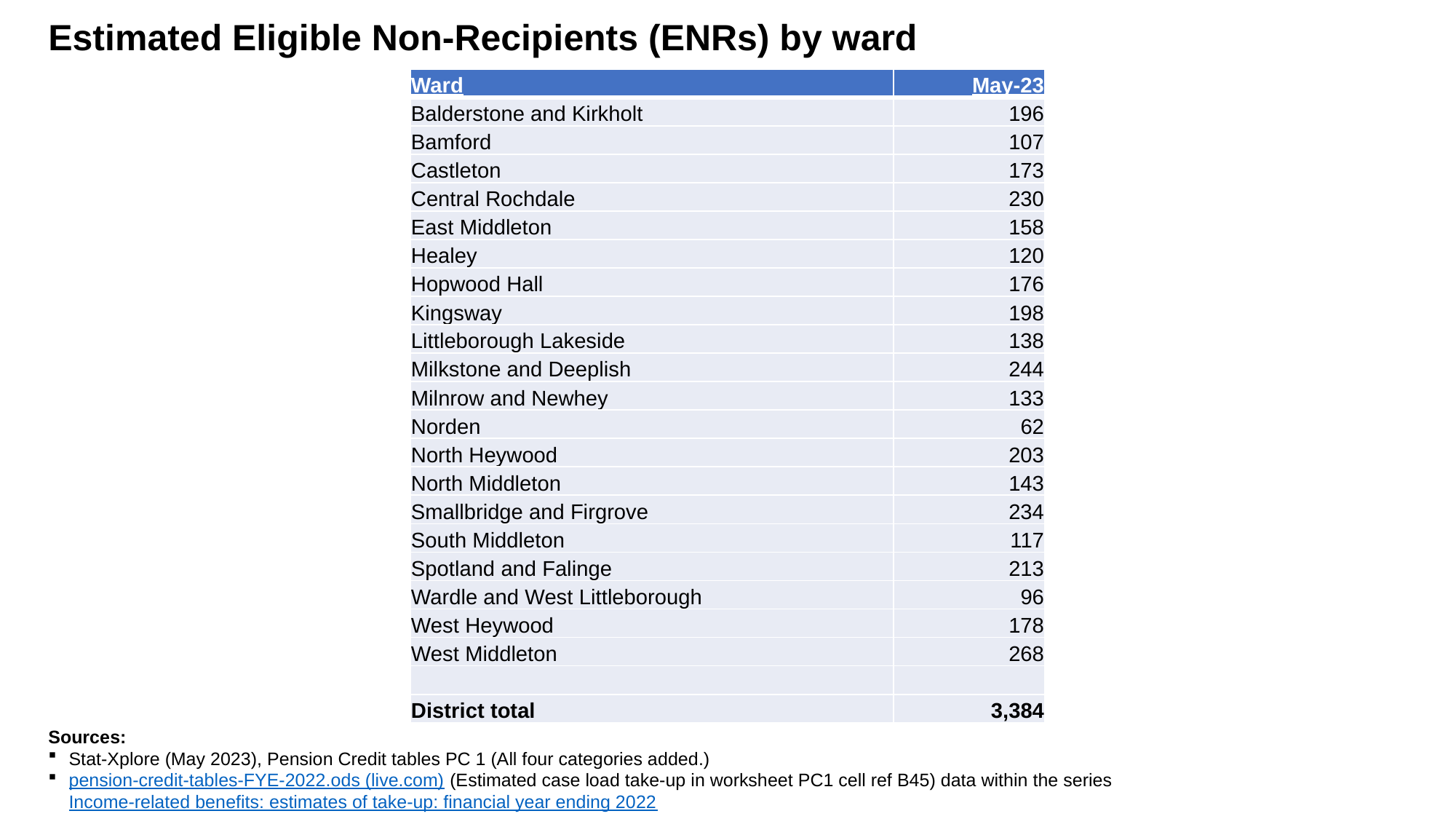

Estimated Eligible Non-recipients by ward
Estimated Eligible Non-Recipients (ENRs) by ward
| Ward | May-23 |
| --- | --- |
| Balderstone and Kirkholt | 196 |
| Bamford | 107 |
| Castleton | 173 |
| Central Rochdale | 230 |
| East Middleton | 158 |
| Healey | 120 |
| Hopwood Hall | 176 |
| Kingsway | 198 |
| Littleborough Lakeside | 138 |
| Milkstone and Deeplish | 244 |
| Milnrow and Newhey | 133 |
| Norden | 62 |
| North Heywood | 203 |
| North Middleton | 143 |
| Smallbridge and Firgrove | 234 |
| South Middleton | 117 |
| Spotland and Falinge | 213 |
| Wardle and West Littleborough | 96 |
| West Heywood | 178 |
| West Middleton | 268 |
|  |  |
| District total | 3,384 |
Sources:
Stat-Xplore (May 2023), Pension Credit tables PC 1 (All four categories added.)
pension-credit-tables-FYE-2022.ods (live.com) (Estimated case load take-up in worksheet PC1 cell ref B45) data within the series  Income-related benefits: estimates of take-up: financial year ending 2022